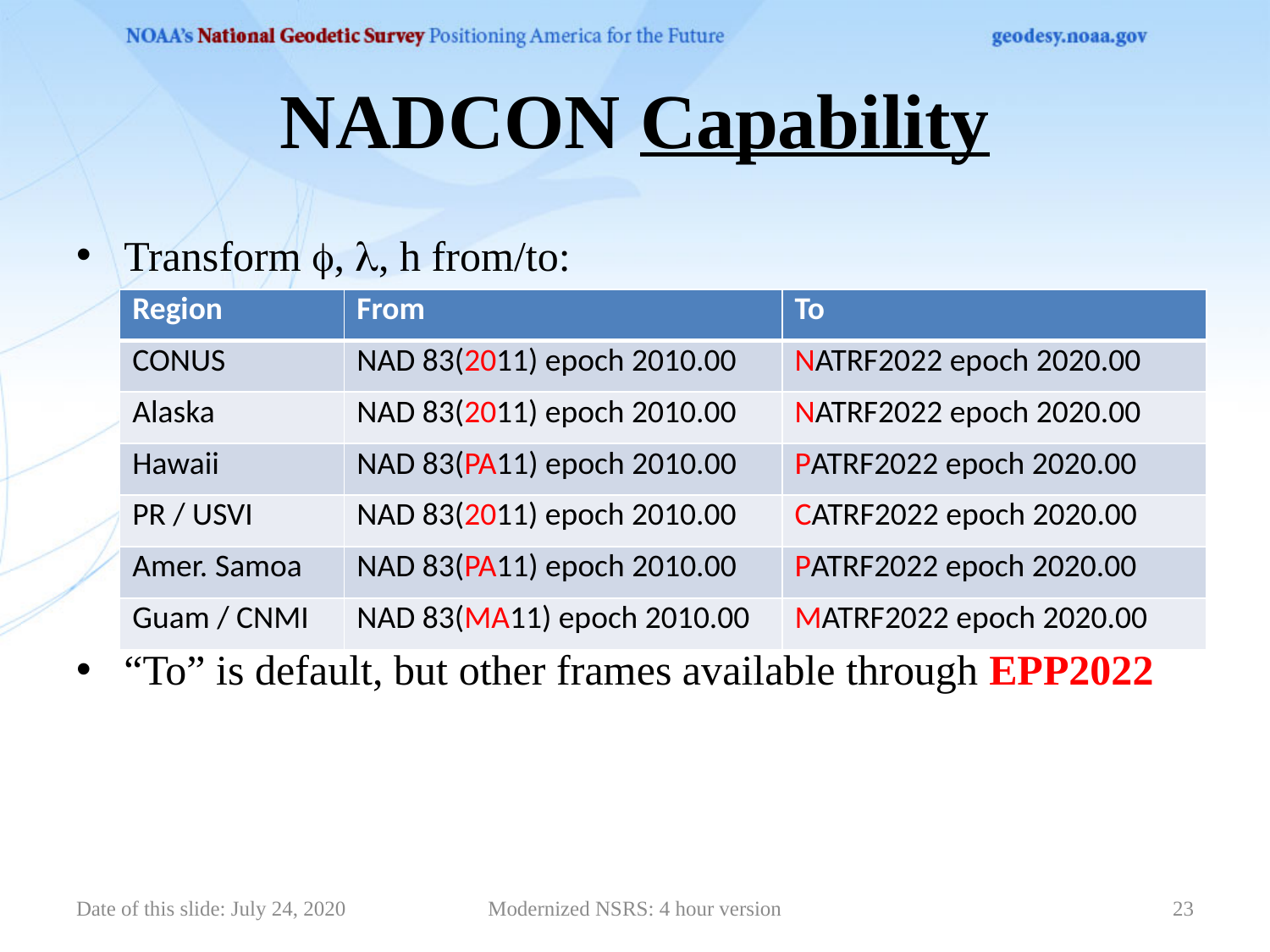

# NADCON Capability
Transform φ, λ, h from/to:

“To” is default, but other frames available through EPP2022
| Region | From | To |
| --- | --- | --- |
| CONUS | NAD 83(2011) epoch 2010.00 | NATRF2022 epoch 2020.00 |
| Alaska | NAD 83(2011) epoch 2010.00 | NATRF2022 epoch 2020.00 |
| Hawaii | NAD 83(PA11) epoch 2010.00 | PATRF2022 epoch 2020.00 |
| PR / USVI | NAD 83(2011) epoch 2010.00 | CATRF2022 epoch 2020.00 |
| Amer. Samoa | NAD 83(PA11) epoch 2010.00 | PATRF2022 epoch 2020.00 |
| Guam / CNMI | NAD 83(MA11) epoch 2010.00 | MATRF2022 epoch 2020.00 |
Date of this slide: July 24, 2020
Modernized NSRS: 4 hour version
23